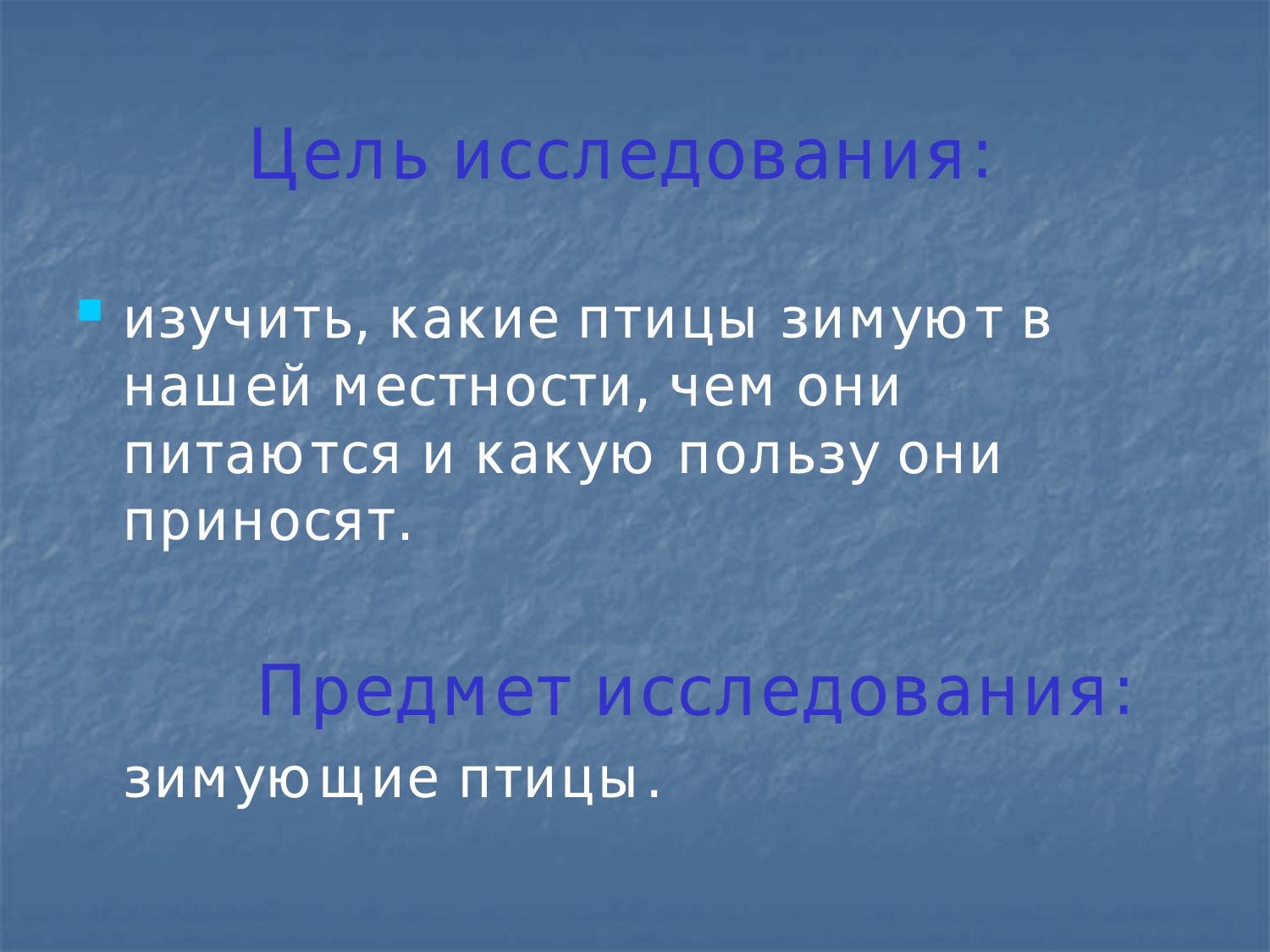

# Цель исследования:
изучить, какие птицы зимуют в нашей местности, чем они питаются и какую пользу они приносят.

           Предмет исследования:
   зимующие птицы.